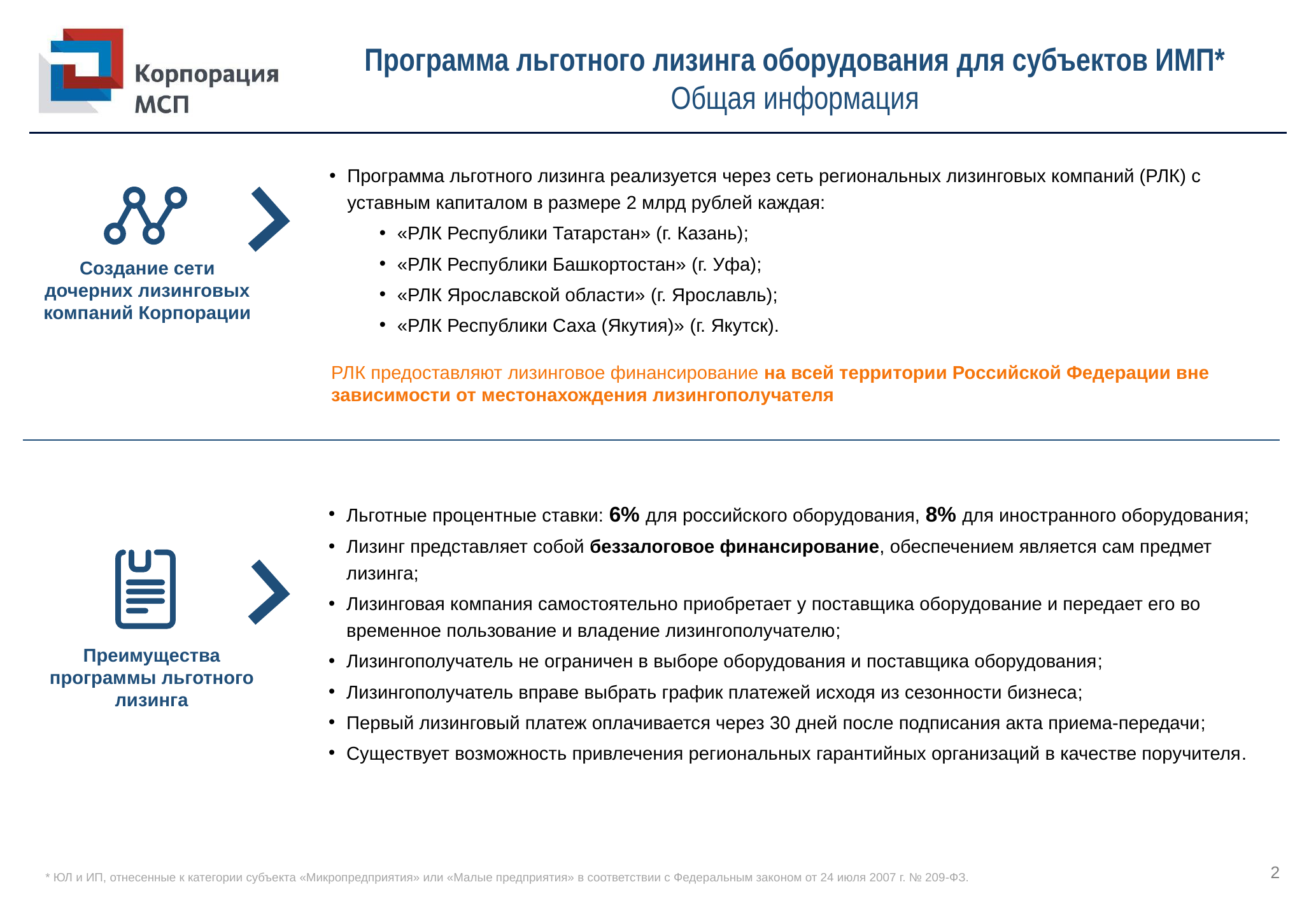

# Программа льготного лизинга оборудования для субъектов ИМП* Общая информация
Программа льготного лизинга реализуется через сеть региональных лизинговых компаний (РЛК) с уставным капиталом в размере 2 млрд рублей каждая:
«РЛК Республики Татарстан» (г. Казань);
«РЛК Республики Башкортостан» (г. Уфа);
«РЛК Ярославской области» (г. Ярославль);
«РЛК Республики Саха (Якутия)» (г. Якутск).

Создание сети дочерних лизинговых компаний Корпорации
РЛК предоставляют лизинговое финансирование на всей территории Российской Федерации вне зависимости от местонахождения лизингополучателя
Льготные процентные ставки: 6% для российского оборудования, 8% для иностранного оборудования;
Лизинг представляет собой беззалоговое финансирование, обеспечением является сам предмет лизинга;
Лизинговая компания самостоятельно приобретает у поставщика оборудование и передает его во временное пользование и владение лизингополучателю;
Лизингополучатель не ограничен в выборе оборудования и поставщика оборудования;
Лизингополучатель вправе выбрать график платежей исходя из сезонности бизнеса;
Первый лизинговый платеж оплачивается через 30 дней после подписания акта приема-передачи;
Существует возможность привлечения региональных гарантийных организаций в качестве поручителя.

Преимущества
программы льготного лизинга
* ЮЛ и ИП, отнесенные к категории субъекта «Микропредприятия» или «Малые предприятия» в соответствии с Федеральным законом от 24 июля 2007 г. № 209-ФЗ.